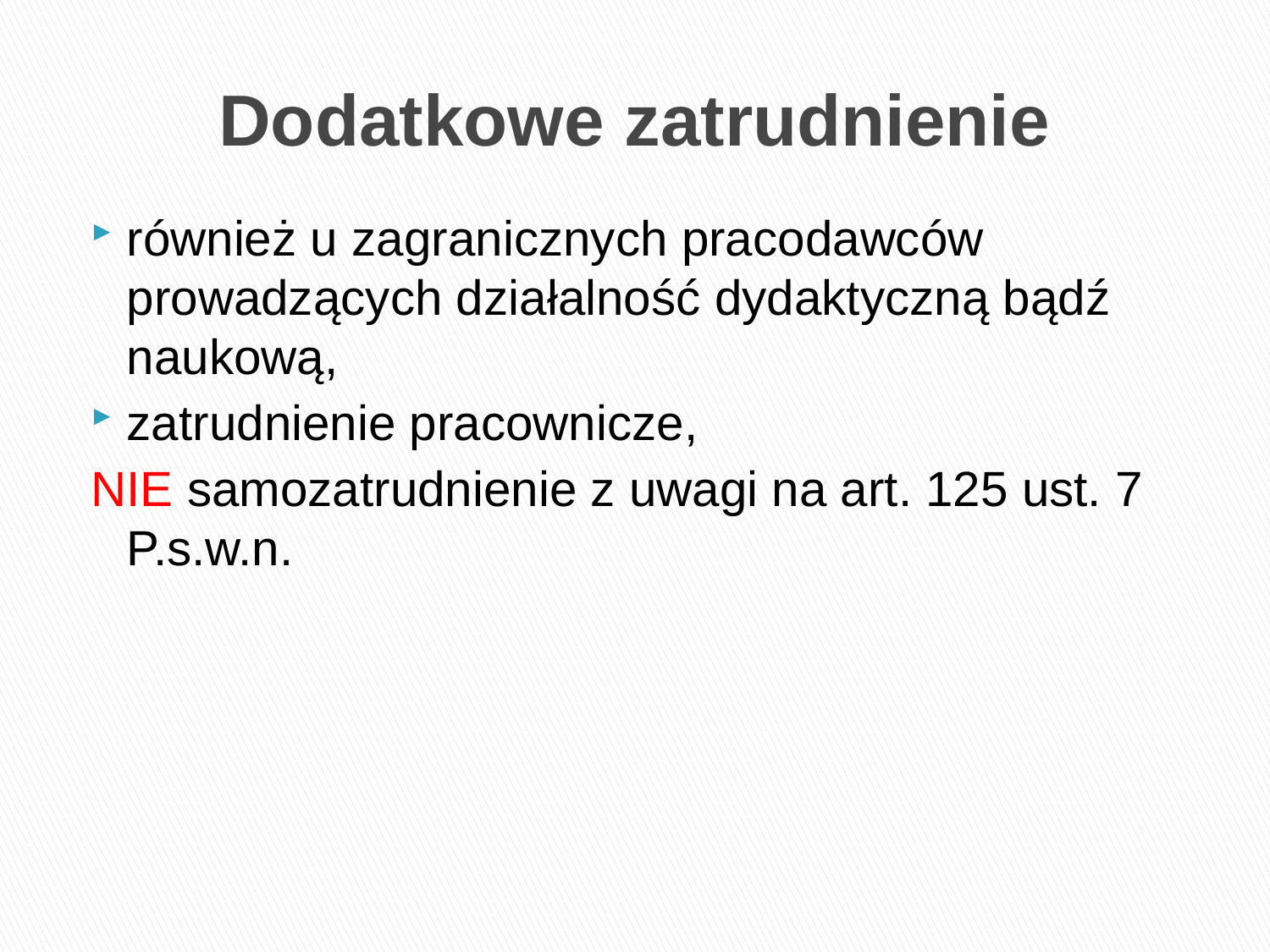

# Dodatkowe zatrudnienie
również u zagranicznych pracodawców prowadzących działalność dydaktyczną bądź naukową,
zatrudnienie pracownicze,
NIE samozatrudnienie z uwagi na art. 125 ust. 7 P.s.w.n.